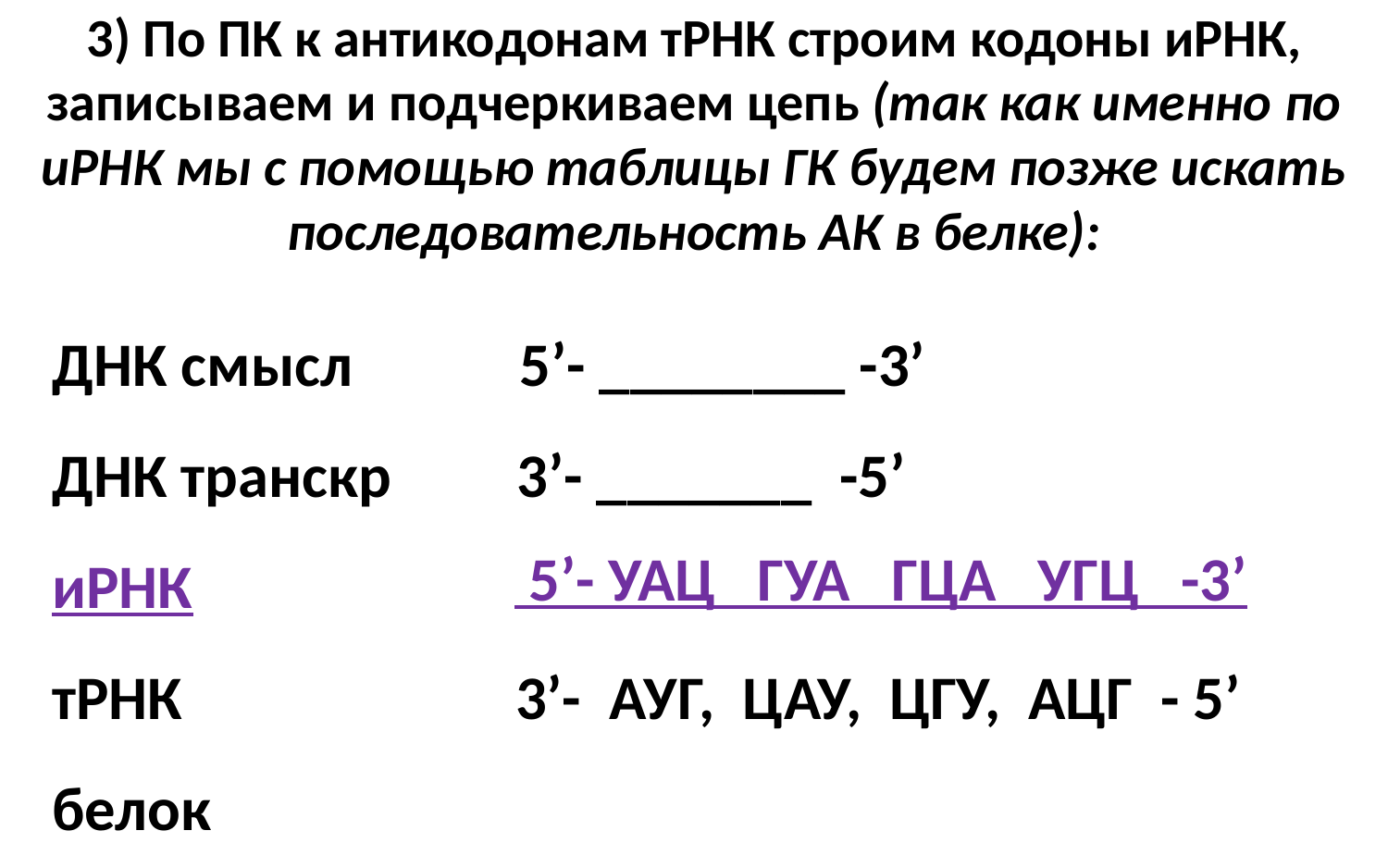

# 3) По ПК к антикодонам тРНК строим кодоны иРНК, записываем и подчеркиваем цепь (так как именно по иРНК мы с помощью таблицы ГК будем позже искать последовательность АК в белке):
ДНК смысл            5’- ________ -3’
ДНК транскр         3’- _______  -5’
иРНК
тРНК                        3’-  АУГ,  ЦАУ,  ЦГУ,  АЦГ  - 5’
белок
 5’- УАЦ   ГУА   ГЦА   УГЦ   -3’